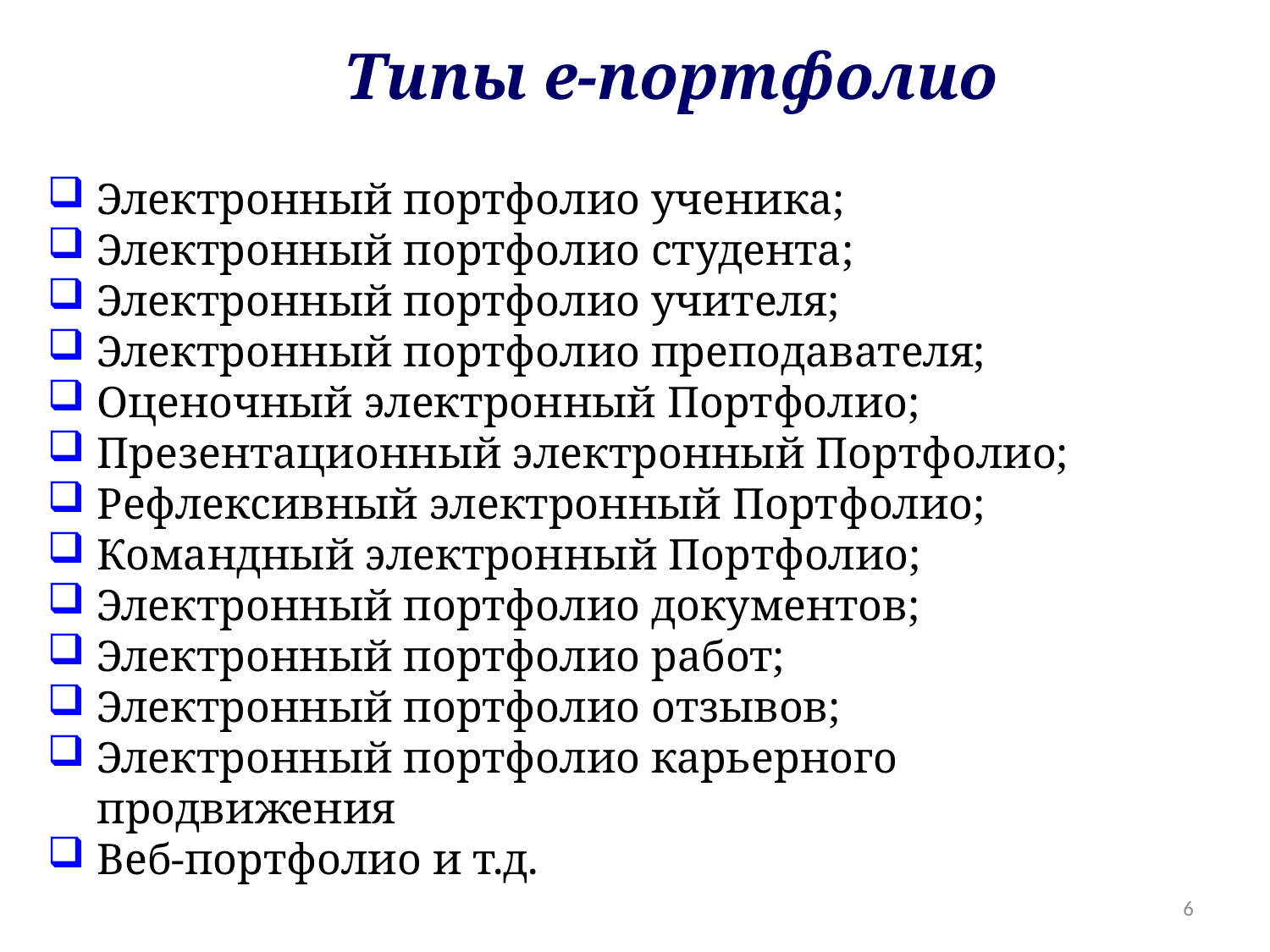

Типы е-портфолио
Электронный портфолио ученика;
Электронный портфолио студента;
Электронный портфолио учителя;
Электронный портфолио преподавателя;
Оценочный электронный Портфолио;
Презентационный электронный Портфолио;
Рефлексивный электронный Портфолио;
Командный электронный Портфолио;
Электронный портфолио документов;
Электронный портфолио работ;
Электронный портфолио отзывов;
Электронный портфолио карьерного продвижения
Веб-портфолио и т.д.

6
6